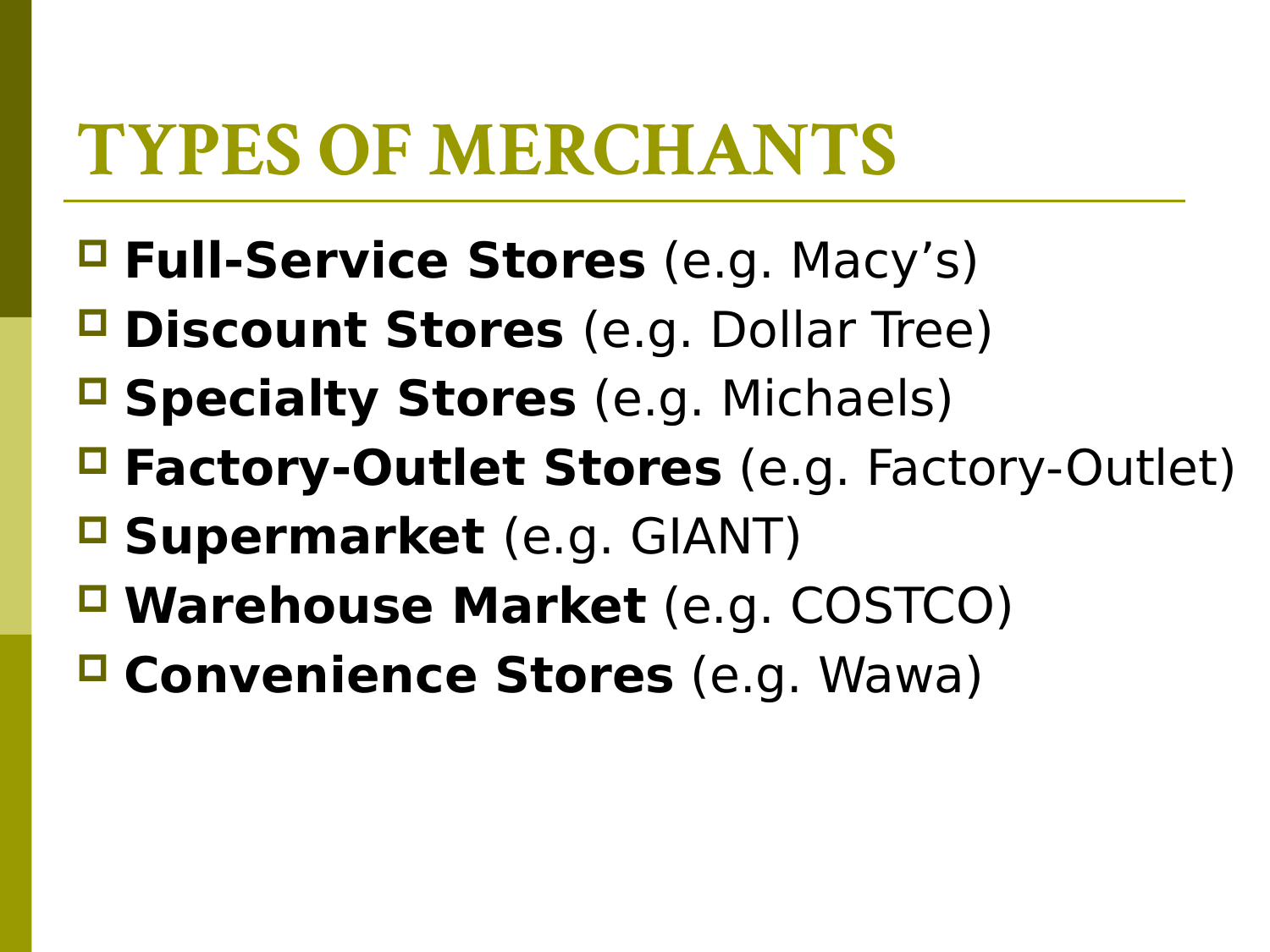

# TYPES OF MERCHANTS
Full-Service Stores (e.g. Macy’s)
Discount Stores (e.g. Dollar Tree)
Specialty Stores (e.g. Michaels)
Factory-Outlet Stores (e.g. Factory-Outlet)
Supermarket (e.g. GIANT)
Warehouse Market (e.g. COSTCO)
Convenience Stores (e.g. Wawa)